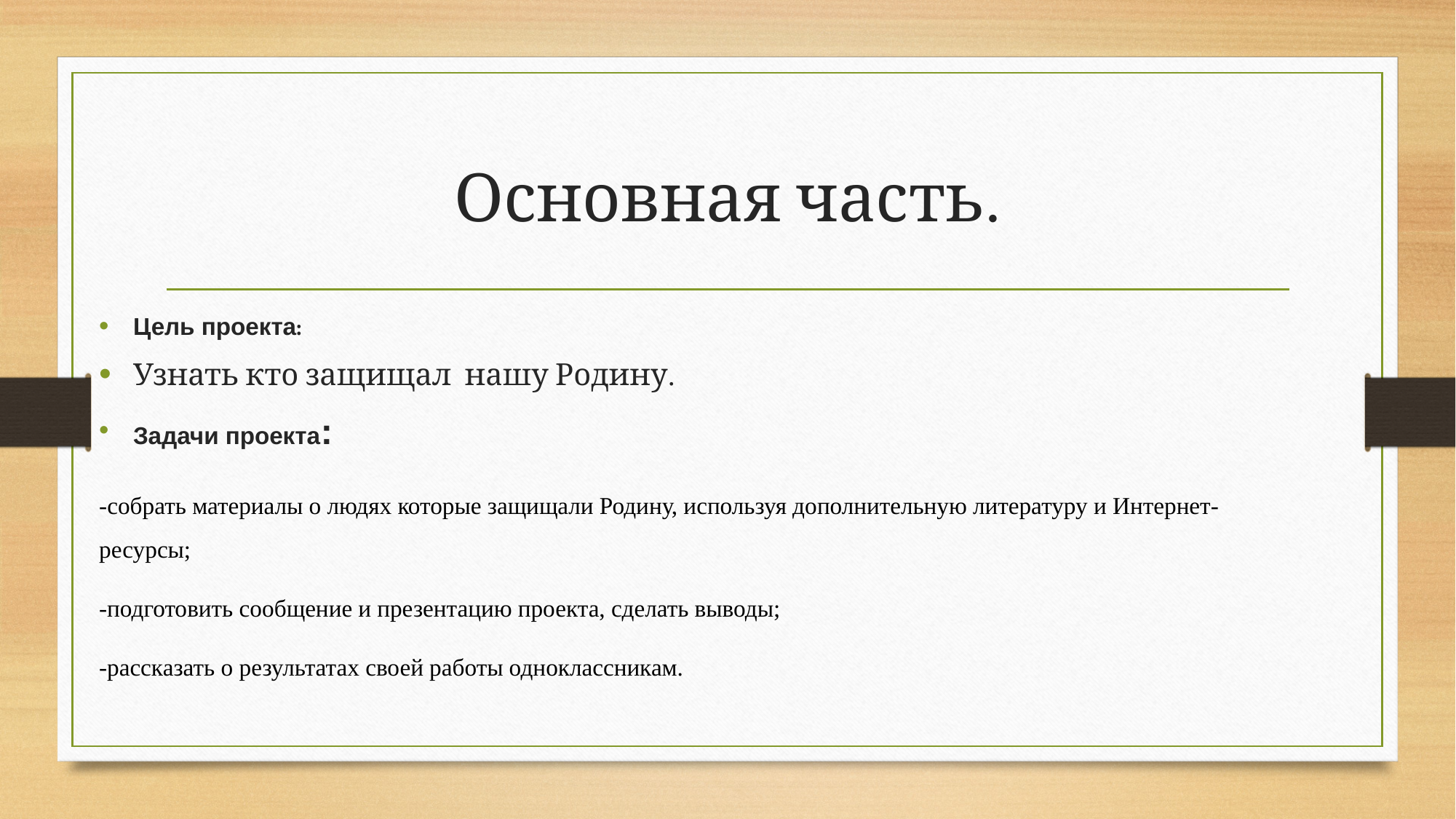

# Основная часть.
Цель проекта:
Узнать кто защищал  нашу Родину.
Задачи проекта:
-собрать материалы о людях которые защищали Родину, используя дополнительную литературу и Интернет-ресурсы;
-подготовить сообщение и презентацию проекта, сделать выводы;
-рассказать о результатах своей работы одноклассникам.